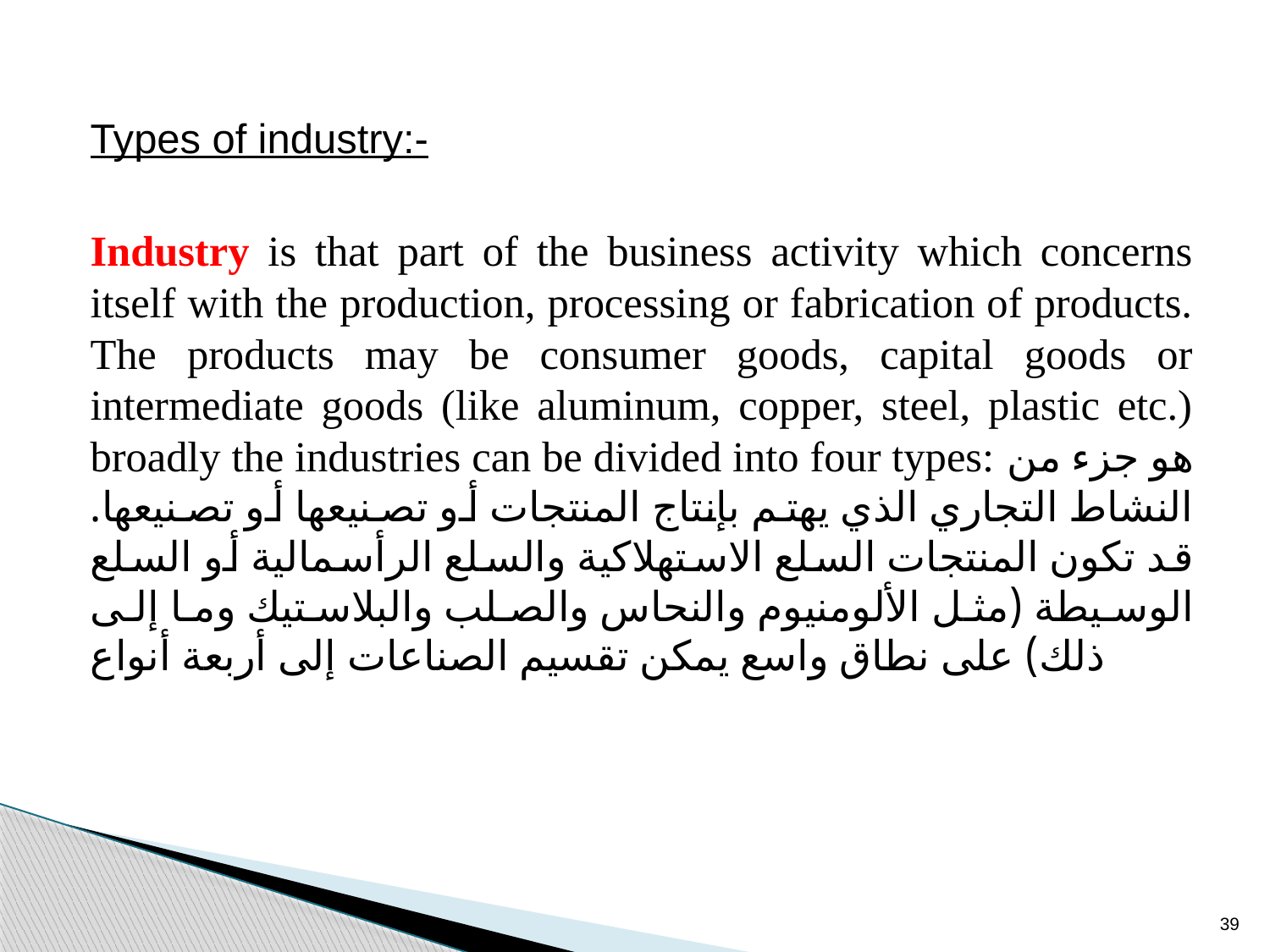

Types of industry:-

Industry is that part of the business activity which concerns itself with the production, processing or fabrication of products. The products may be consumer goods, capital goods or intermediate goods (like aluminum, copper, steel, plastic etc.) broadly the industries can be divided into four types: هو جزء من النشاط التجاري الذي يهتم بإنتاج المنتجات أو تصنيعها أو تصنيعها. قد تكون المنتجات السلع الاستهلاكية والسلع الرأسمالية أو السلع الوسيطة (مثل الألومنيوم والنحاس والصلب والبلاستيك وما إلى ذلك) على نطاق واسع يمكن تقسيم الصناعات إلى أربعة أنواع
39